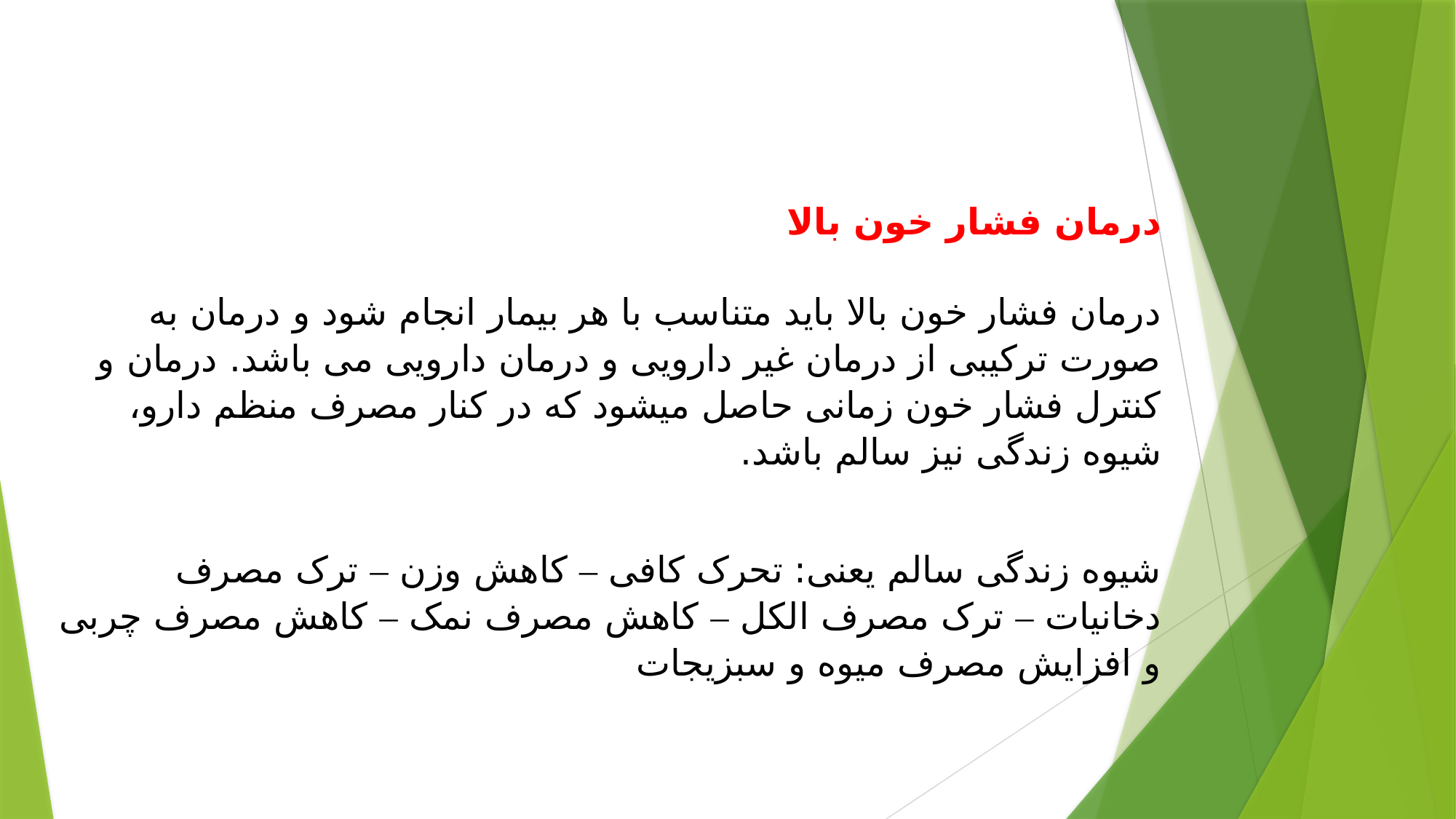

درمان فشار خون بالا

درمان فشار خون بالا باید متناسب با هر بیمار انجام شود و درمان به صورت ترکیبی از درمان غیر دارویی و درمان دارویی می باشد. درمان و کنترل فشار خون زمانی حاصل میشود که در کنار مصرف منظم دارو، شیوه زندگی نیز سالم باشد.

شیوه زندگی سالم یعنی: تحرک کافی – کاهش وزن – ترک مصرف دخانیات – ترک مصرف الکل – کاهش مصرف نمک – کاهش مصرف چربی و افزایش مصرف میوه و سبزیجات